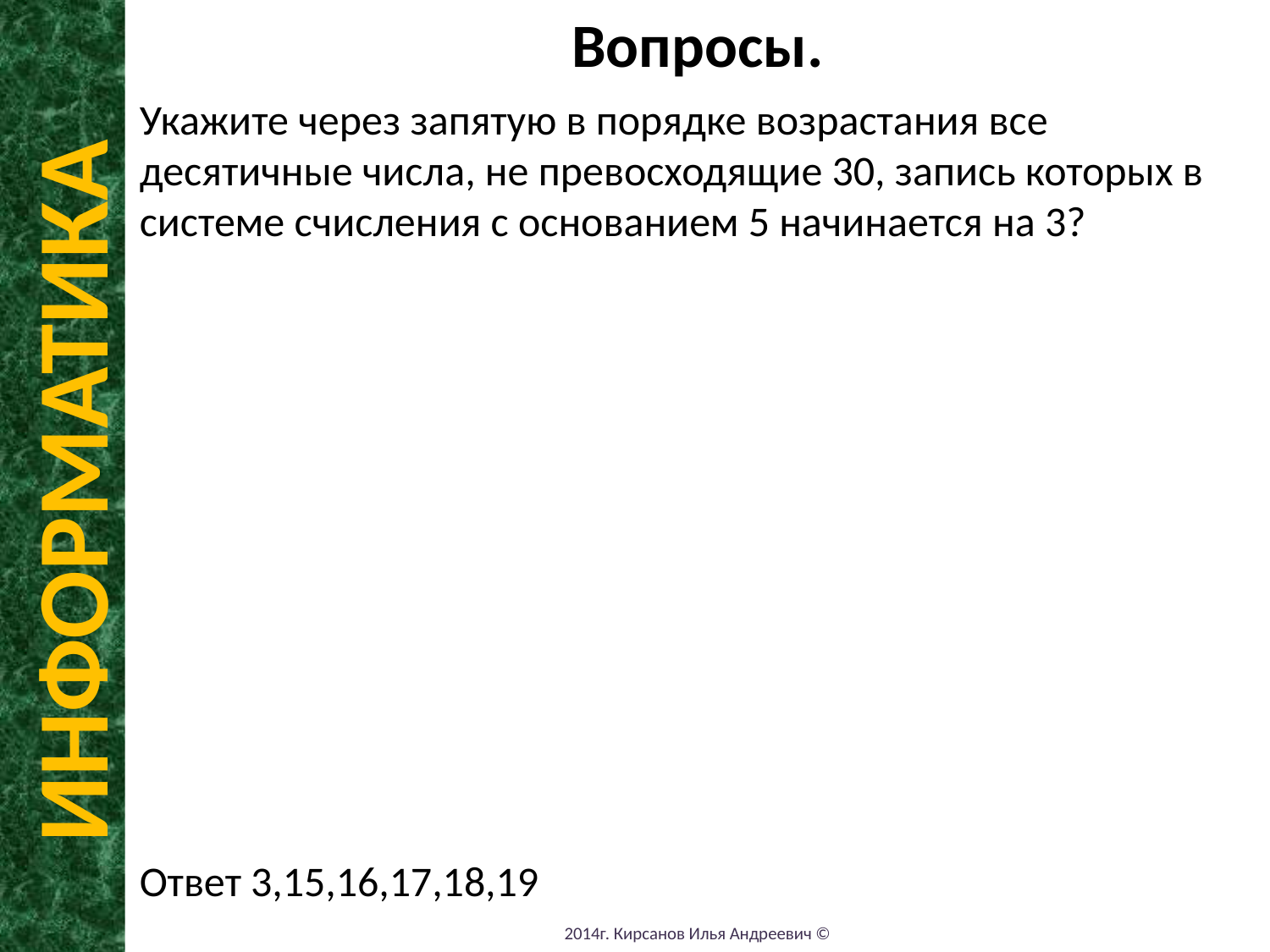

Вопросы.

Укажите через запятую в порядке возрастания все десятичные числа, не превосходящие 30, запись которых в системе счисления с основанием 5 начинается на 3?

Ответ 3,15,16,17,18,19

ИНФОРМАТИКА
2014г. Кирсанов Илья Андреевич ©